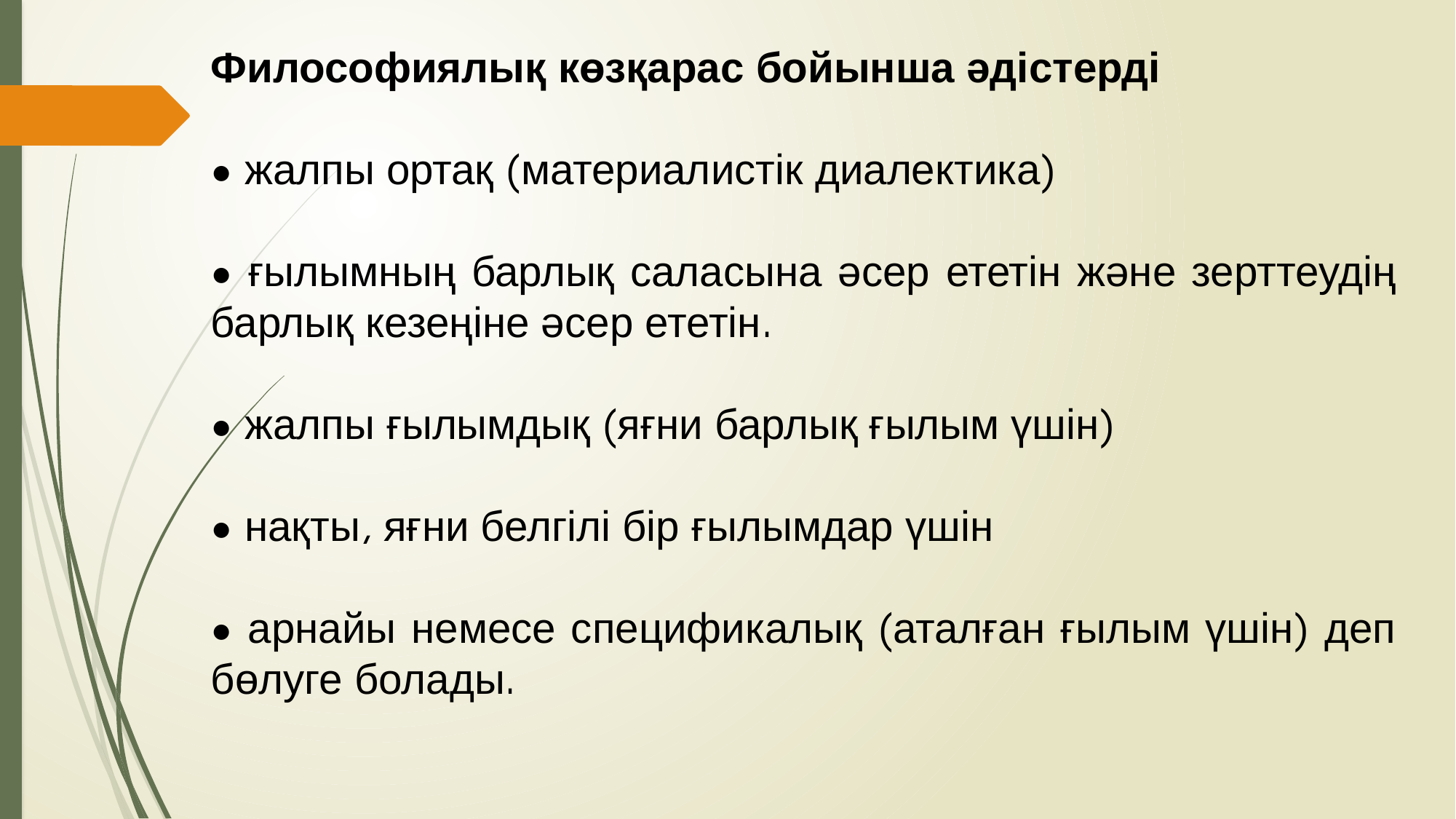

Философиялық көзқарас бойынша әдістерді

• жалпы ортақ (материалистік диалектика)

• ғылымның барлық саласына әсер ететін және зерттеудің барлық кезеңіне әсер ететін.

• жалпы ғылымдық (яғни барлық ғылым үшін)

• нақты, яғни белгілі бір ғылымдар үшін

• арнайы немесе спецификалық (аталған ғылым үшін) деп бөлуге болады.